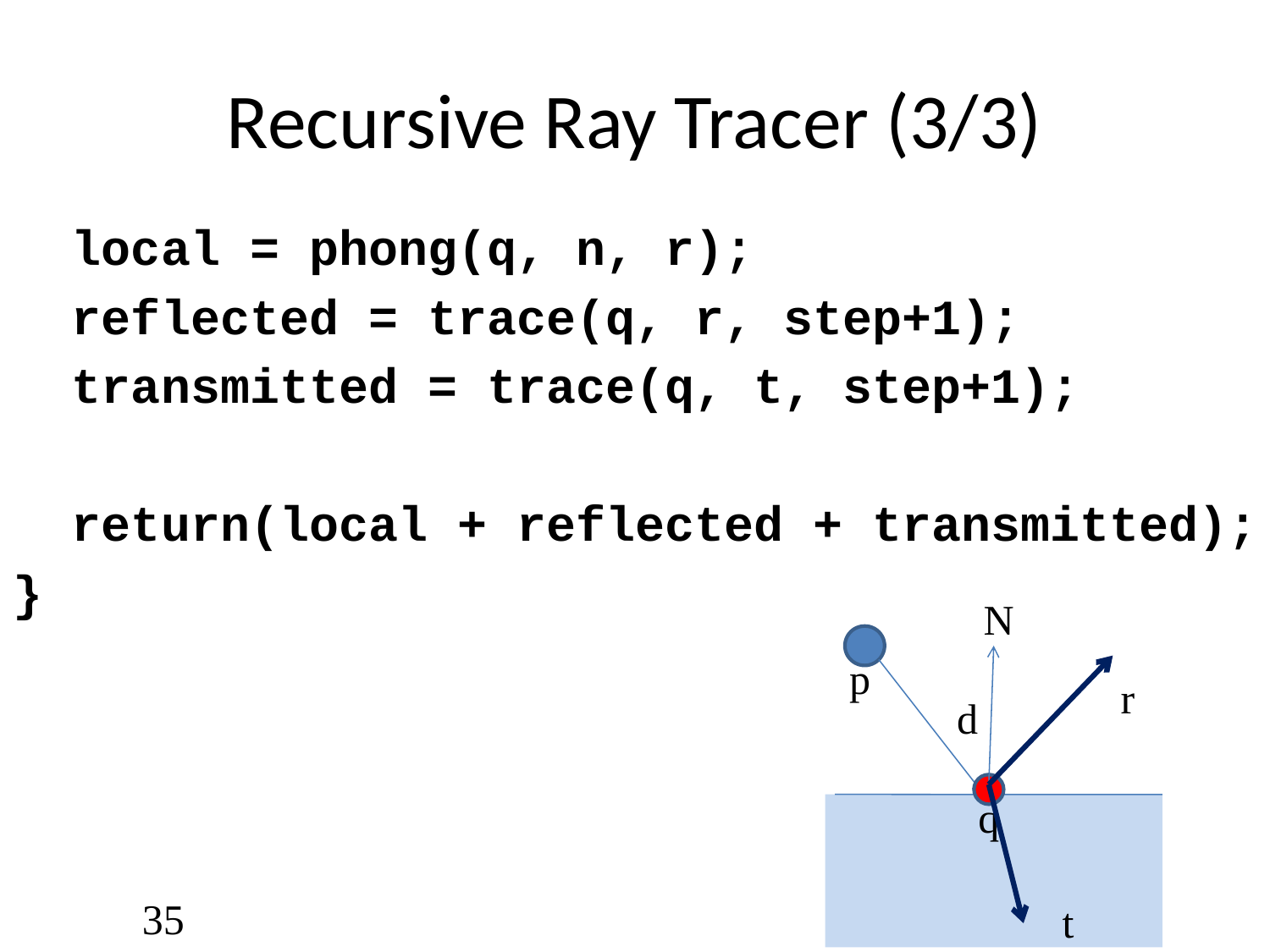

# Recursive Ray Tracer (3/3)
  local = phong(q, n, r);
  reflected = trace(q, r, step+1);
  transmitted = trace(q, t, step+1);

  return(local + reflected + transmitted);
}
N

p
r
d

q

t
35